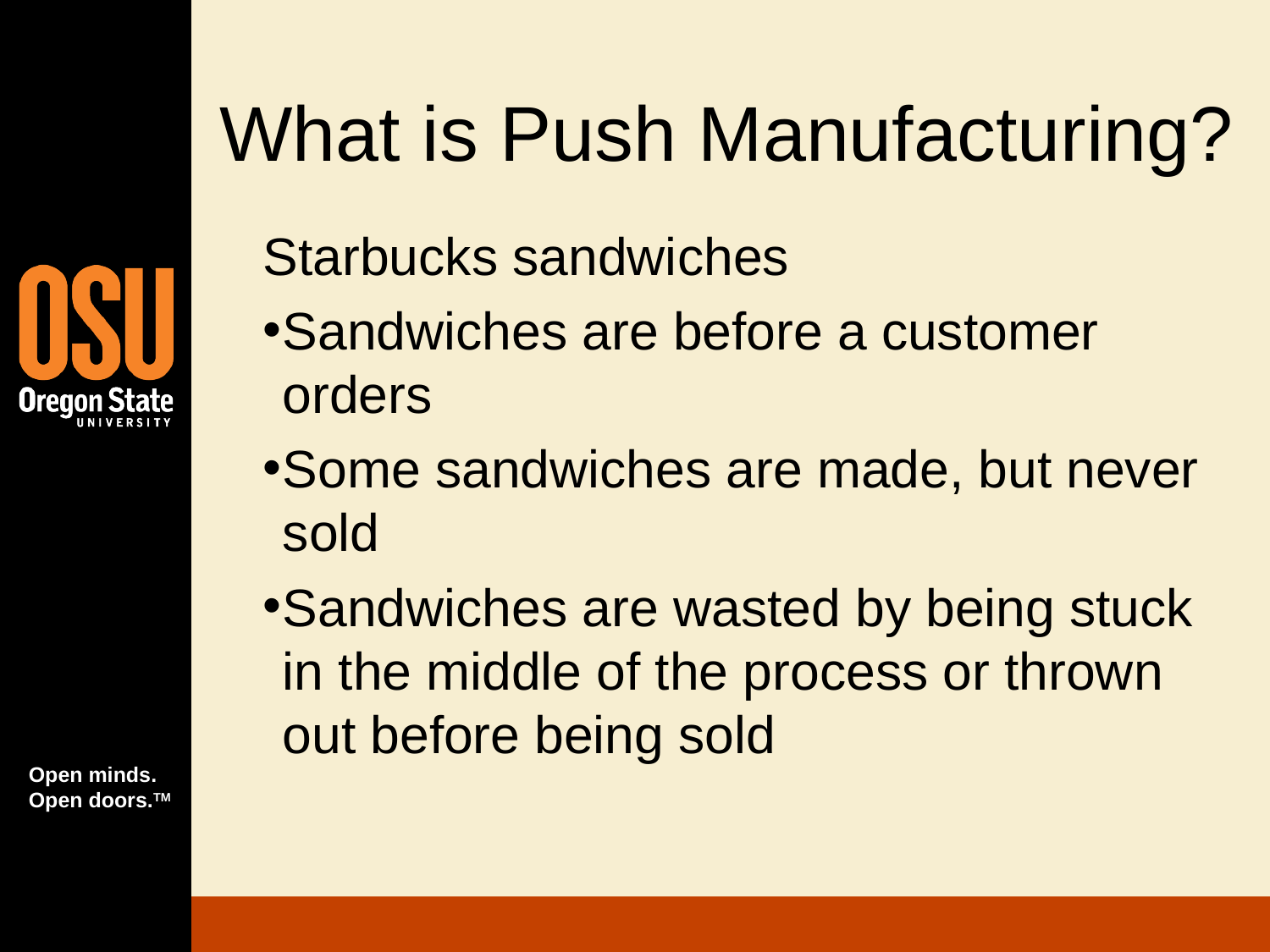

# What is Push Manufacturing?
Starbucks sandwiches
Sandwiches are before a customer orders
Some sandwiches are made, but never sold
Sandwiches are wasted by being stuck in the middle of the process or thrown out before being sold